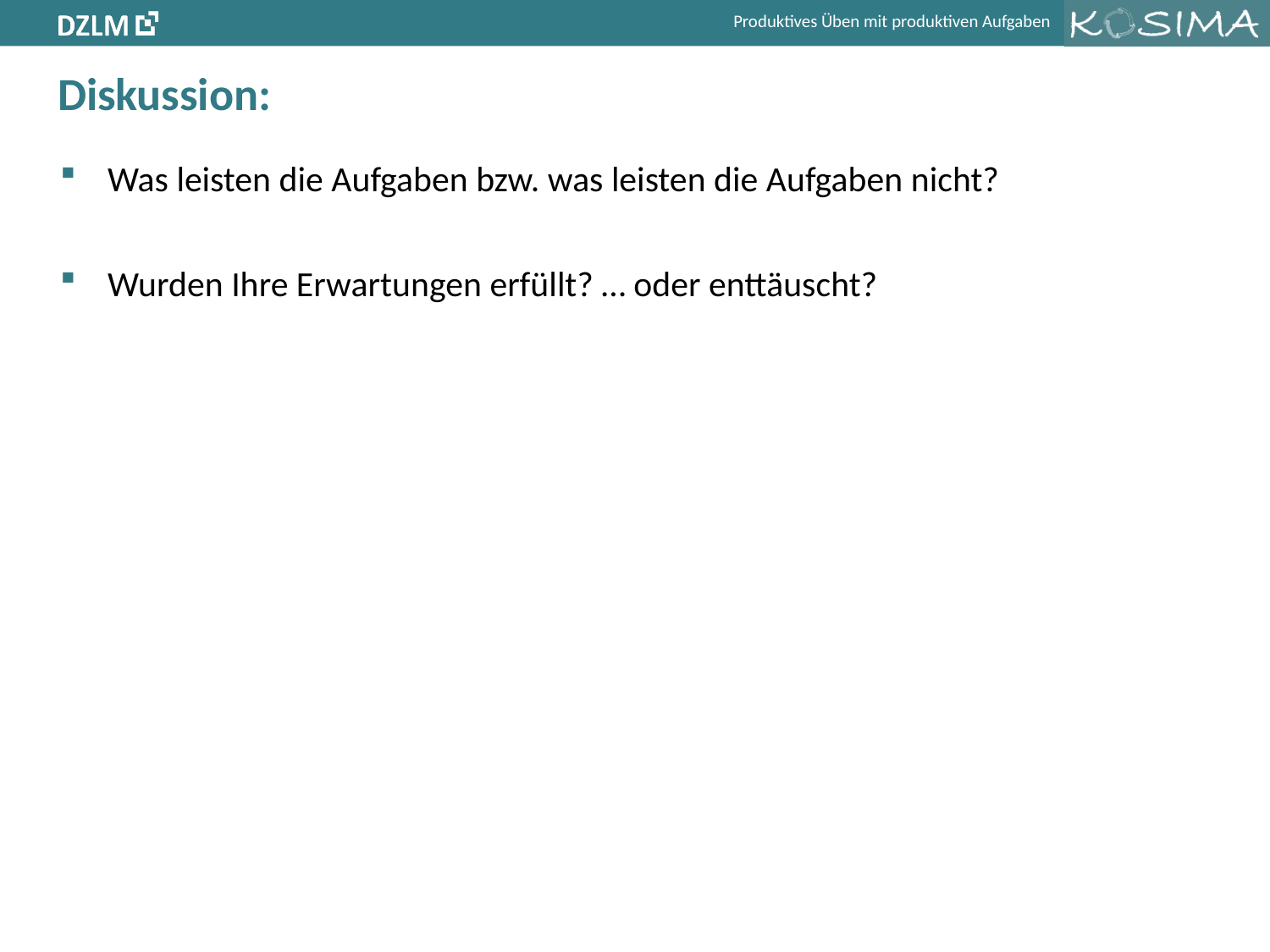

# Diskussion:
Was leisten die Aufgaben bzw. was leisten die Aufgaben nicht?
Wurden Ihre Erwartungen erfüllt? … oder enttäuscht?